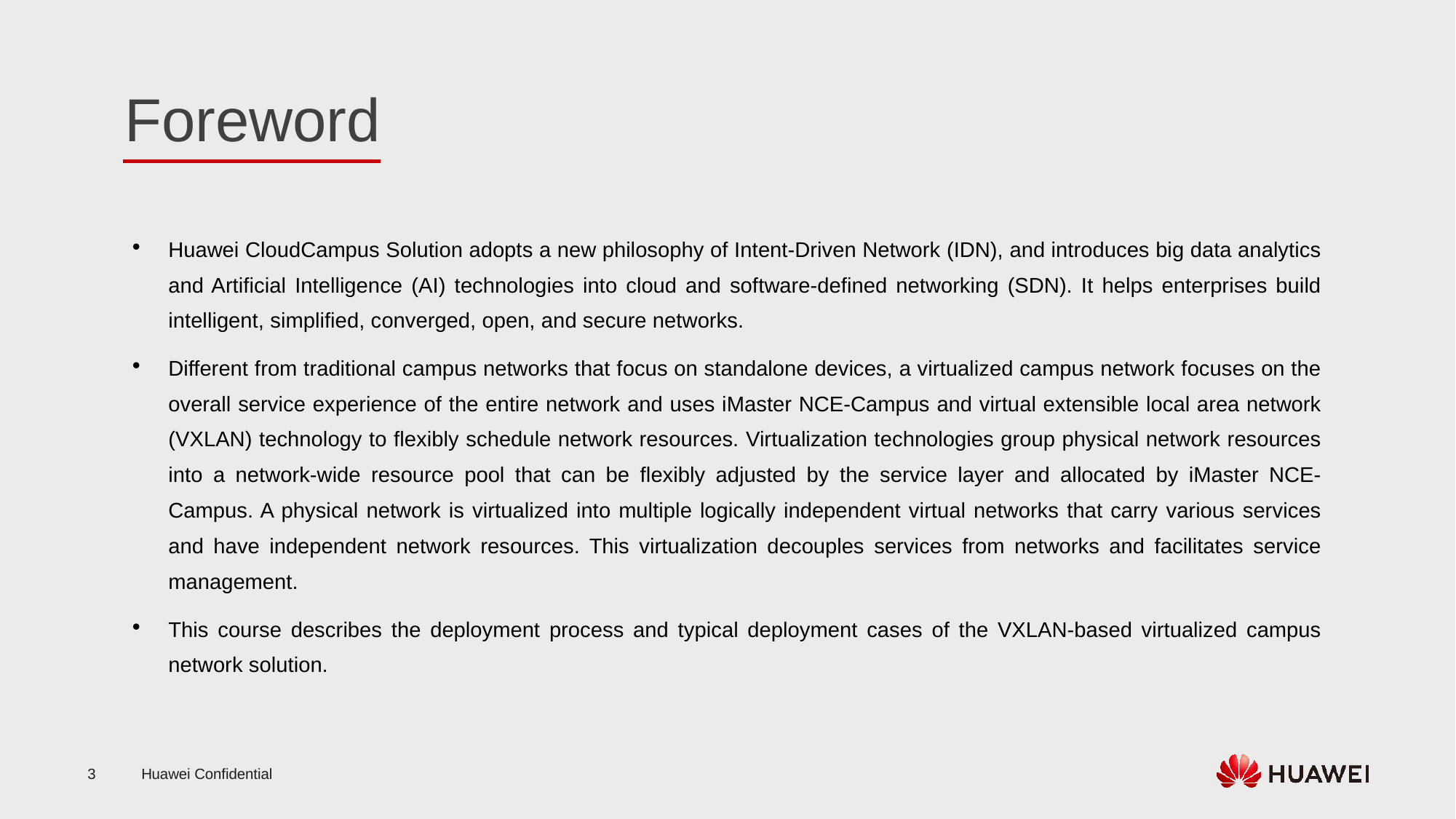

Huawei CloudCampus Solution adopts a new philosophy of Intent-Driven Network (IDN), and introduces big data analytics and Artificial Intelligence (AI) technologies into cloud and software-defined networking (SDN). It helps enterprises build intelligent, simplified, converged, open, and secure networks.
Different from traditional campus networks that focus on standalone devices, a virtualized campus network focuses on the overall service experience of the entire network and uses iMaster NCE-Campus and virtual extensible local area network (VXLAN) technology to flexibly schedule network resources. Virtualization technologies group physical network resources into a network-wide resource pool that can be flexibly adjusted by the service layer and allocated by iMaster NCE-Campus. A physical network is virtualized into multiple logically independent virtual networks that carry various services and have independent network resources. This virtualization decouples services from networks and facilitates service management.
This course describes the deployment process and typical deployment cases of the VXLAN-based virtualized campus network solution.